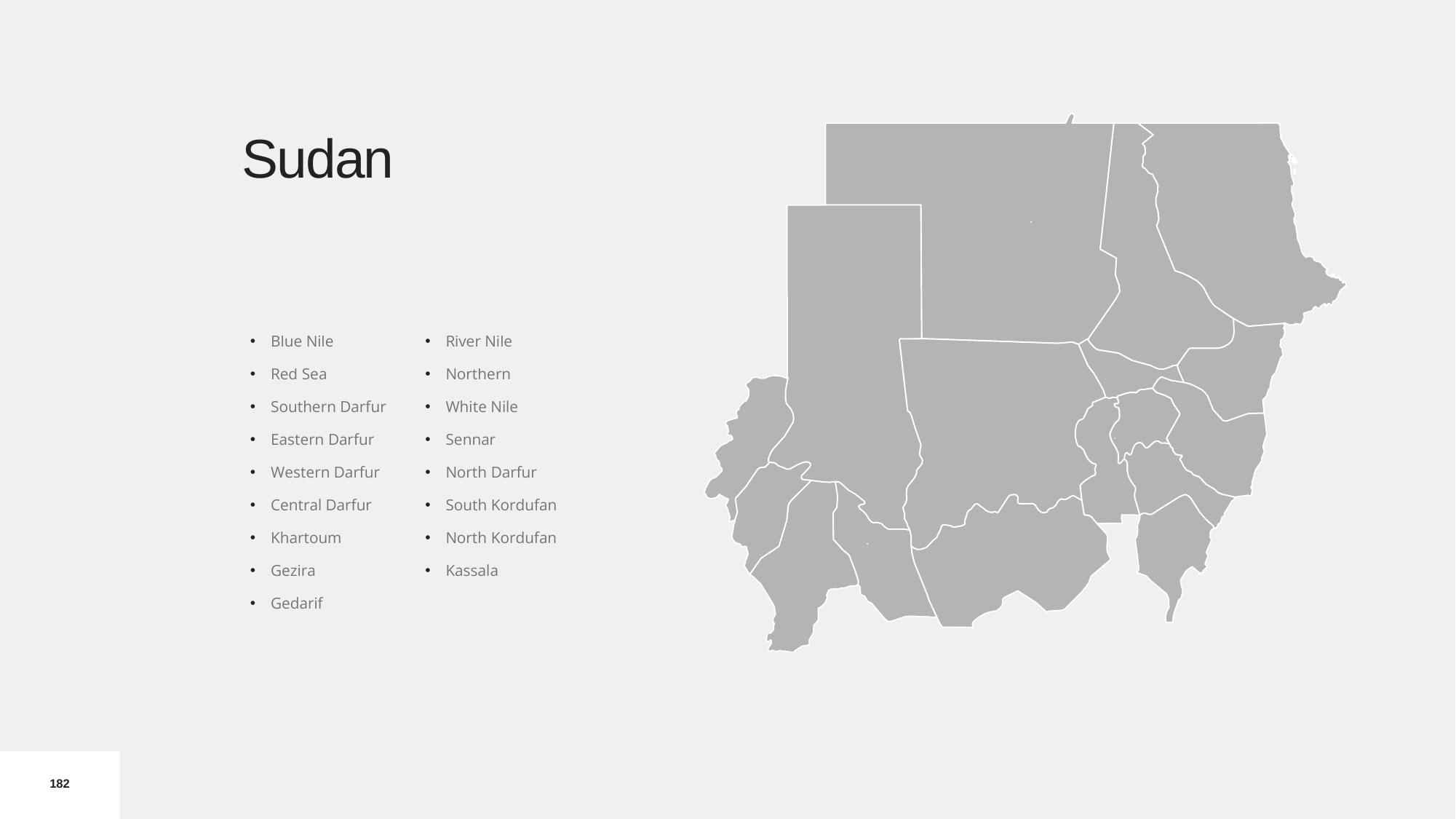

# Sudan

Blue Nile
Red Sea
Southern Darfur
Eastern Darfur
Western Darfur
Central Darfur
Khartoum
Gezira
Gedarif
River Nile
Northern
White Nile
Sennar
North Darfur
South Kordufan
North Kordufan
Kassala